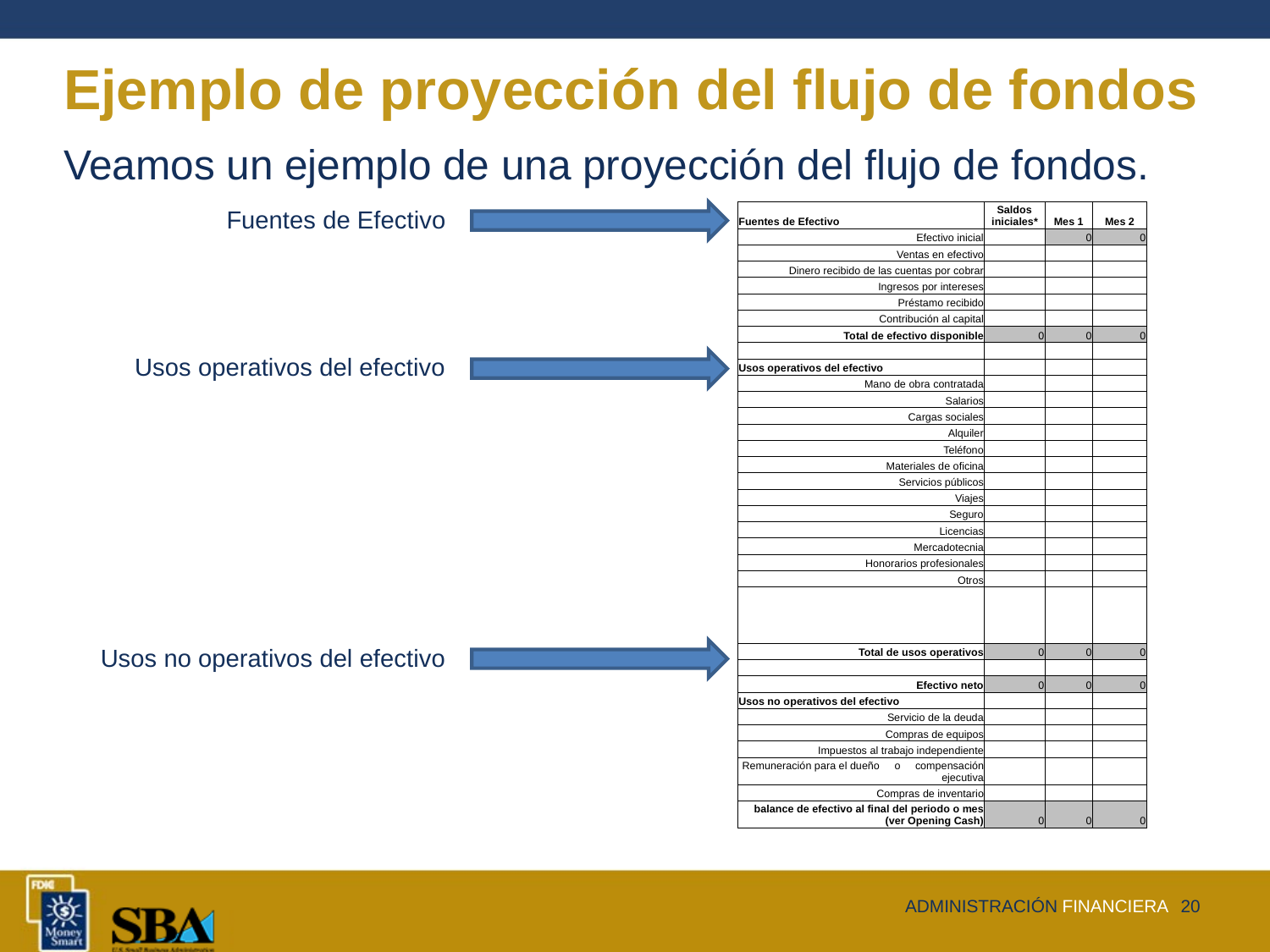

# Ejemplo de proyección del flujo de fondos
Veamos un ejemplo de una proyección del flujo de fondos.
Fuentes de Efectivo
| Fuentes de Efectivo | Saldos iniciales\* | Mes 1 | Mes 2 |
| --- | --- | --- | --- |
| Efectivo inicial |  | 0 | 0 |
| Ventas en efectivo |  |  |  |
| Dinero recibido de las cuentas por cobrar |  |  |  |
| Ingresos por intereses |  |  |  |
| Préstamo recibido |  |  |  |
| Contribución al capital |  |  |  |
| Total de efectivo disponible | 0 | 0 | 0 |
|  |  |  |  |
| Usos operativos del efectivo |  |  |  |
| Mano de obra contratada |  |  |  |
| Salarios |  |  |  |
| Cargas sociales |  |  |  |
| Alquiler |  |  |  |
| Teléfono |  |  |  |
| Materiales de oficina |  |  |  |
| Servicios públicos |  |  |  |
| Viajes |  |  |  |
| Seguro |  |  |  |
| Licencias |  |  |  |
| Mercadotecnia |  |  |  |
| Honorarios profesionales |  |  |  |
| Otros |  |  |  |
|  |  |  |  |
| Total de usos operativos | 0 | 0 | 0 |
|  |  |  |  |
| Efectivo neto | 0 | 0 | 0 |
| Usos no operativos del efectivo |  |  |  |
| Servicio de la deuda |  |  |  |
| Compras de equipos |  |  |  |
| Impuestos al trabajo independiente |  |  |  |
| Remuneración para el dueño o compensación ejecutiva |  |  |  |
| Compras de inventario |  |  |  |
| balance de efectivo al final del periodo o mes (ver Opening Cash) | 0 | 0 | 0 |

Usos operativos del efectivo

Usos no operativos del efectivo